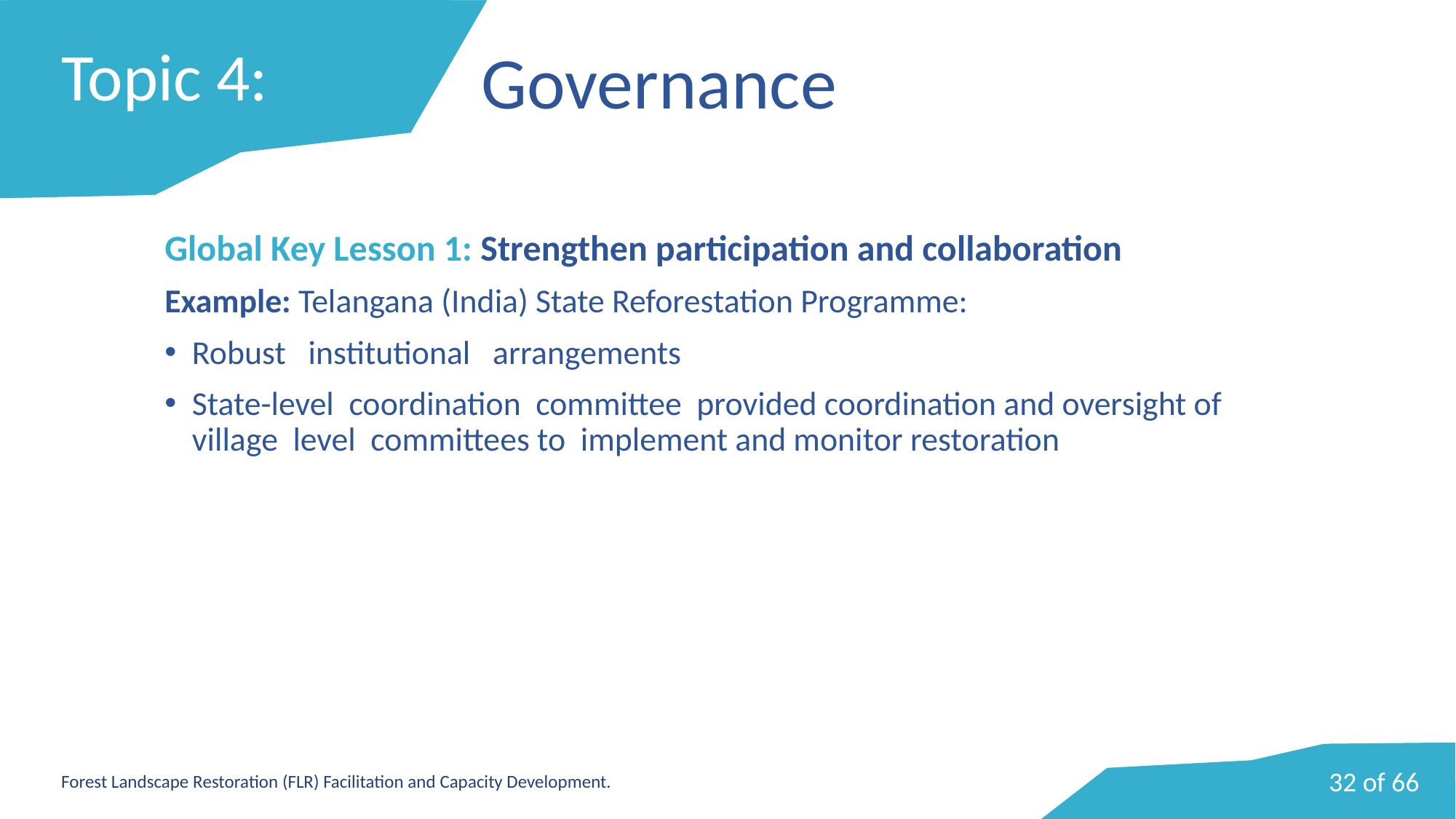

# Topic 4:
Governance
Global Key Lesson 1: Strengthen participation and collaboration
Example: Telangana (India) State Reforestation Programme:
Robust   institutional   arrangements
State-level  coordination  committee  provided coordination and oversight of  village  level  committees to  implement and monitor restoration
Image caption Photo: [image source information]
32 of 66
Forest Landscape Restoration (FLR) Facilitation and Capacity Development.